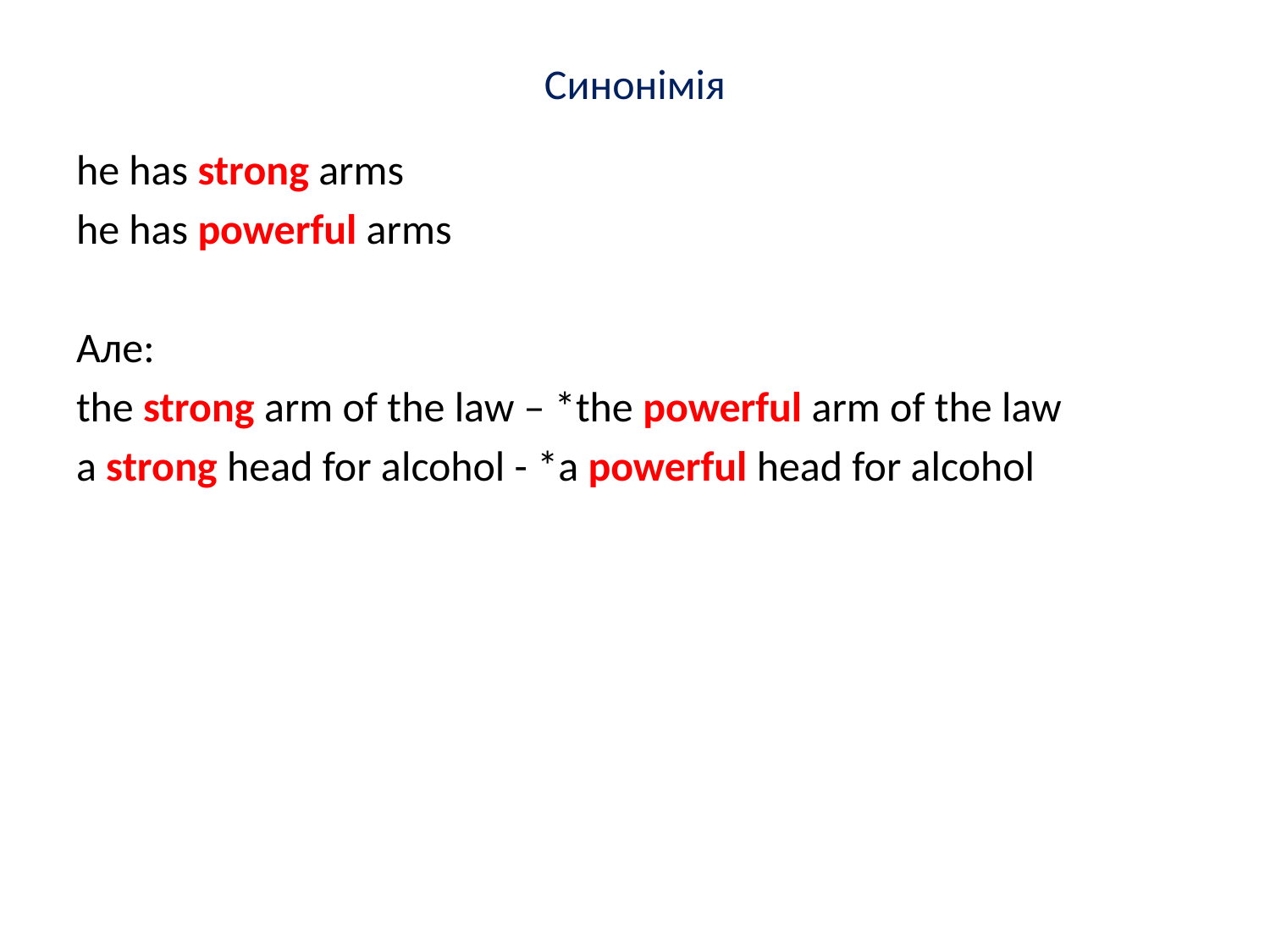

# Синонімія
he has strong arms
he has powerful arms

Але:
the strong arm of the law – *the powerful arm of the law
a strong head for alcohol - *a powerful head for alcohol